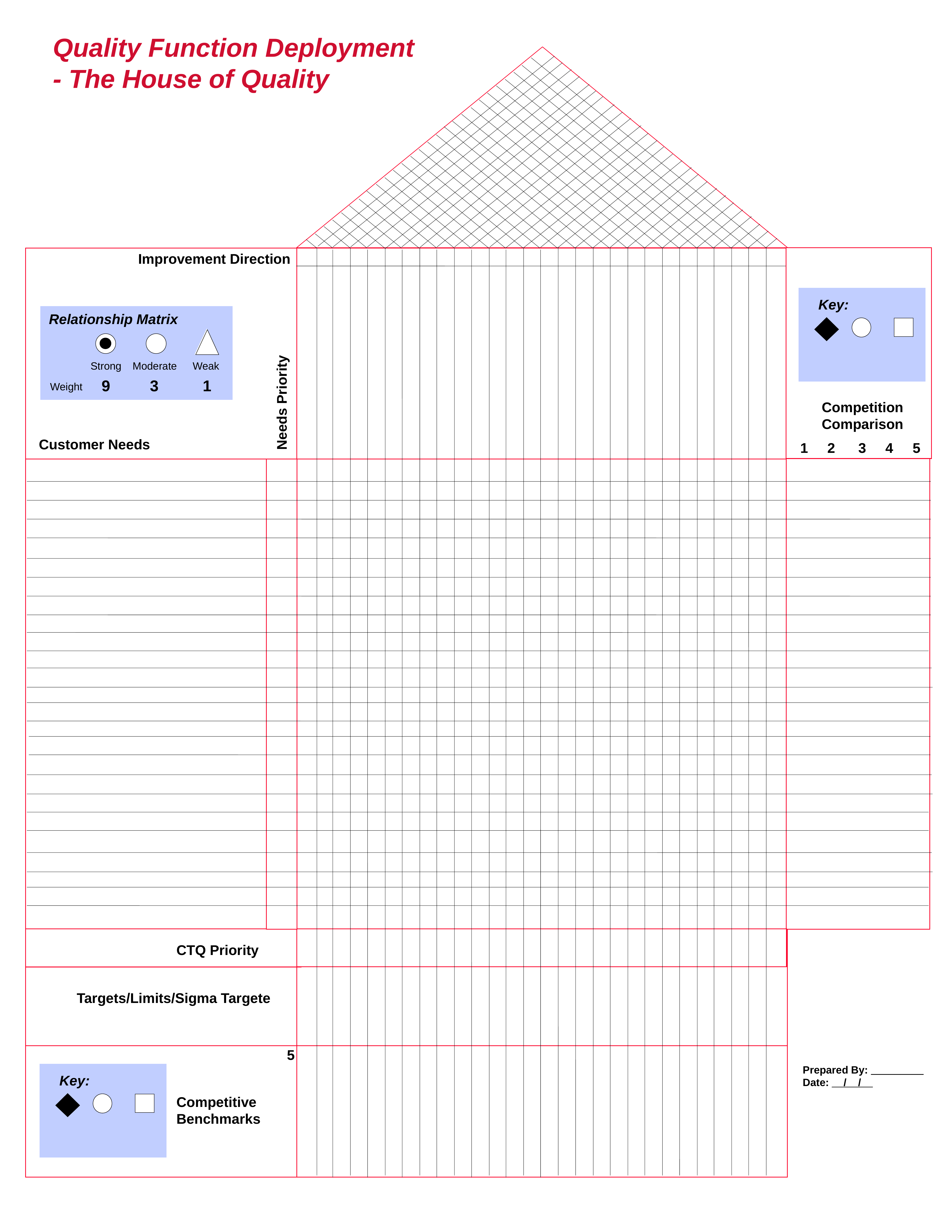

4
3
2
1
Quality Function Deployment
- The House of Quality

Improvement Direction

Key:

Relationship Matrix

Strong
Moderate
Weak
9
3
1
Weight
Needs Priority
Competition
Comparison
Customer Needs
1     2      3     4     5

CTQ Priority

Targets/Limits/Sigma Targete
5
1

Prepared By: _________
Date: __/__/__

Key:

Competitive
Benchmarks